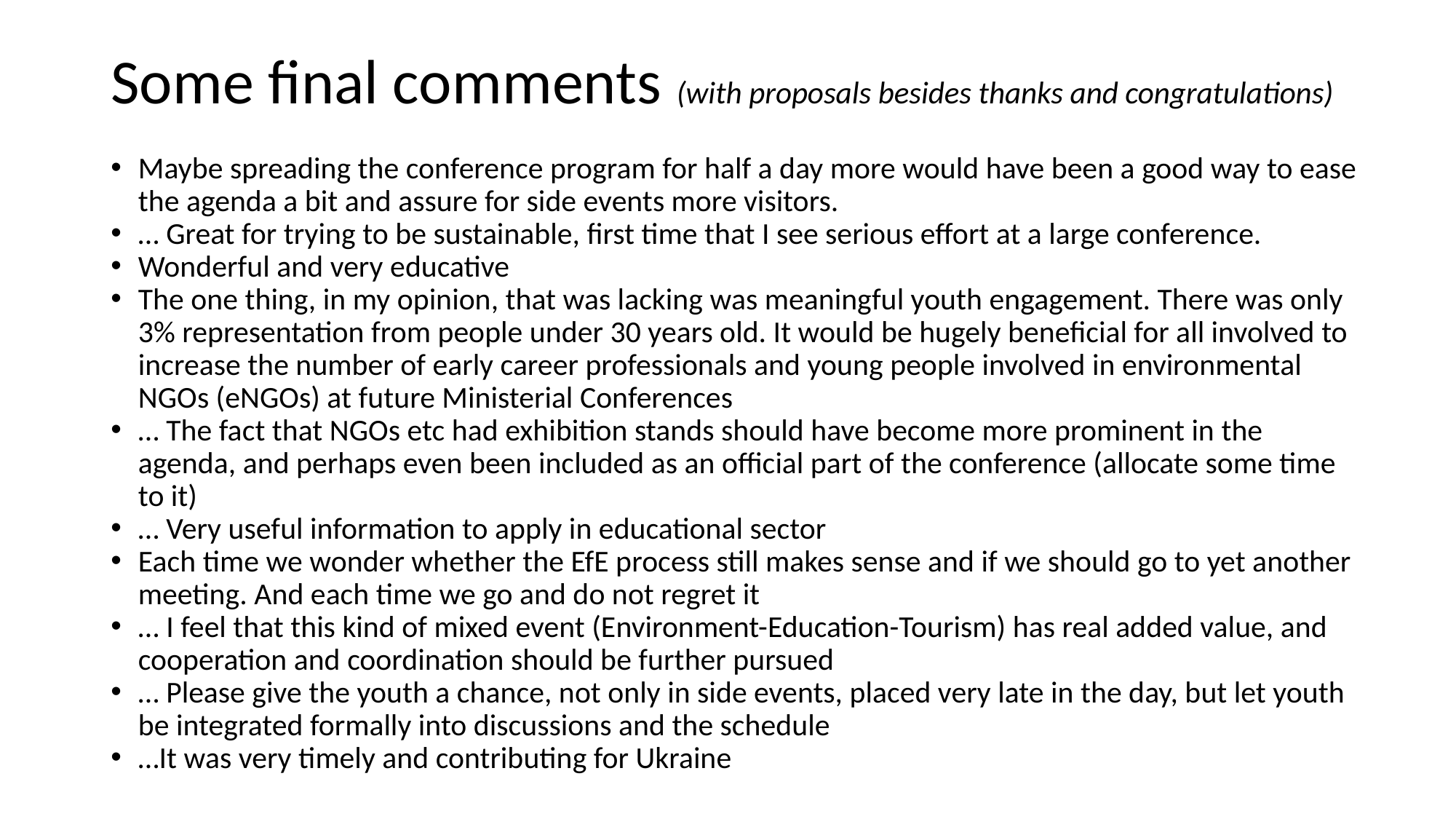

# Some final comments (with proposals besides thanks and congratulations)
Maybe spreading the conference program for half a day more would have been a good way to ease the agenda a bit and assure for side events more visitors.
… Great for trying to be sustainable, first time that I see serious effort at a large conference.
Wonderful and very educative
The one thing, in my opinion, that was lacking was meaningful youth engagement. There was only 3% representation from people under 30 years old. It would be hugely beneficial for all involved to increase the number of early career professionals and young people involved in environmental NGOs (eNGOs) at future Ministerial Conferences
… The fact that NGOs etc had exhibition stands should have become more prominent in the agenda, and perhaps even been included as an official part of the conference (allocate some time to it)
… Very useful information to apply in educational sector
Each time we wonder whether the EfE process still makes sense and if we should go to yet another meeting. And each time we go and do not regret it
… I feel that this kind of mixed event (Environment-Education-Tourism) has real added value, and cooperation and coordination should be further pursued
… Please give the youth a chance, not only in side events, placed very late in the day, but let youth be integrated formally into discussions and the schedule
…It was very timely and contributing for Ukraine